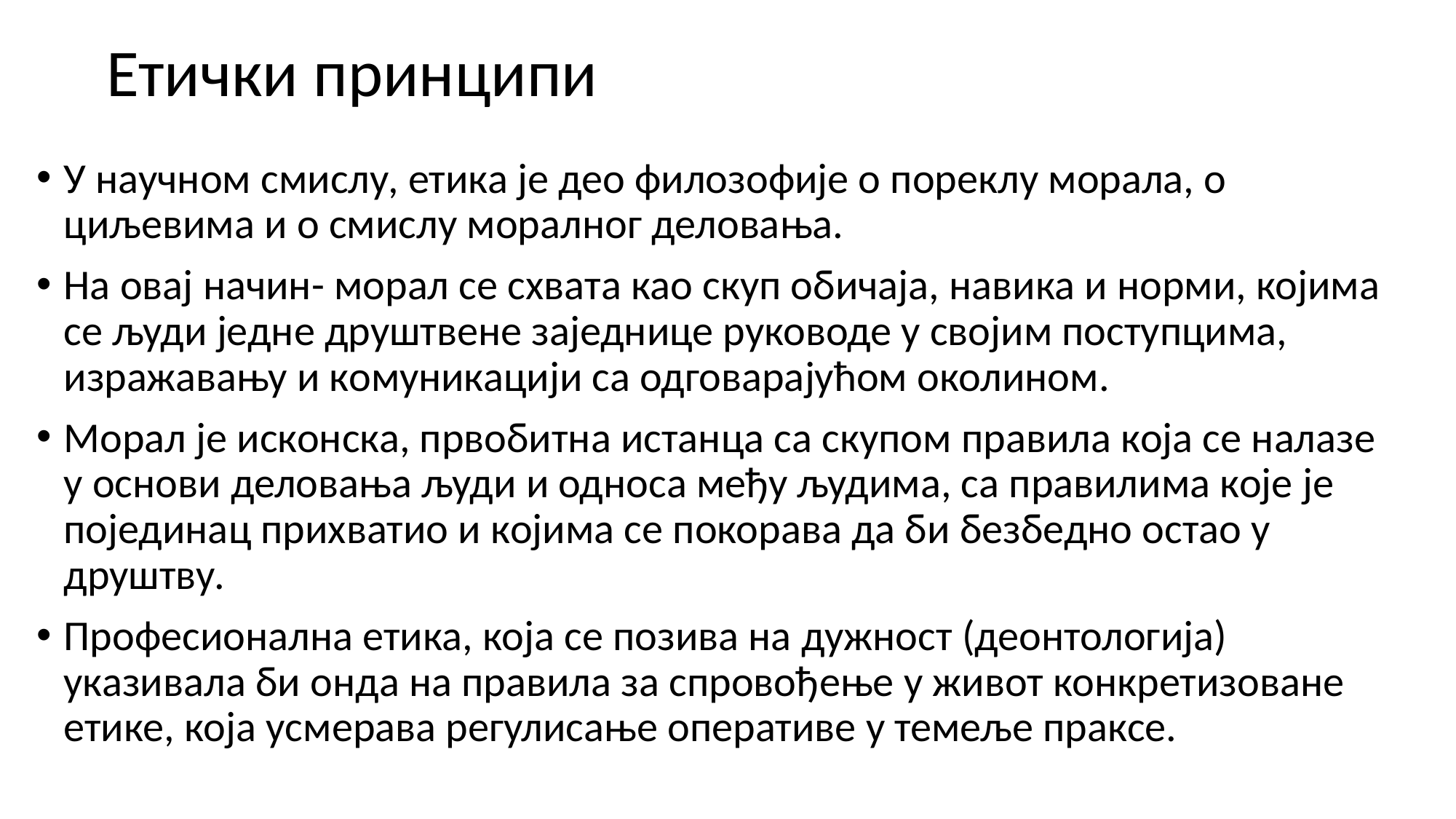

# Етички принципи
У научном смислу, етика је део филозофије о пореклу морала, о циљевима и о смислу моралног деловања.
На овај начин- морал се схвата као скуп обичаја, навика и норми, којима се људи једне друштвене заједнице руководе у својим поступцима, изражавању и комуникацији са одговарајућом околином.
Морал је исконска, првобитна истанца са скупом правила која се налазе у основи деловања људи и односа међу људима, са правилима које је појединац прихватио и којима се покорава да би безбедно остао у друштву.
Професионална етика, која се позива на дужност (деонтологија) указивала би онда на правила за спровођење у живот конкретизоване етике, која усмерава регулисање оперативе у темеље праксе.